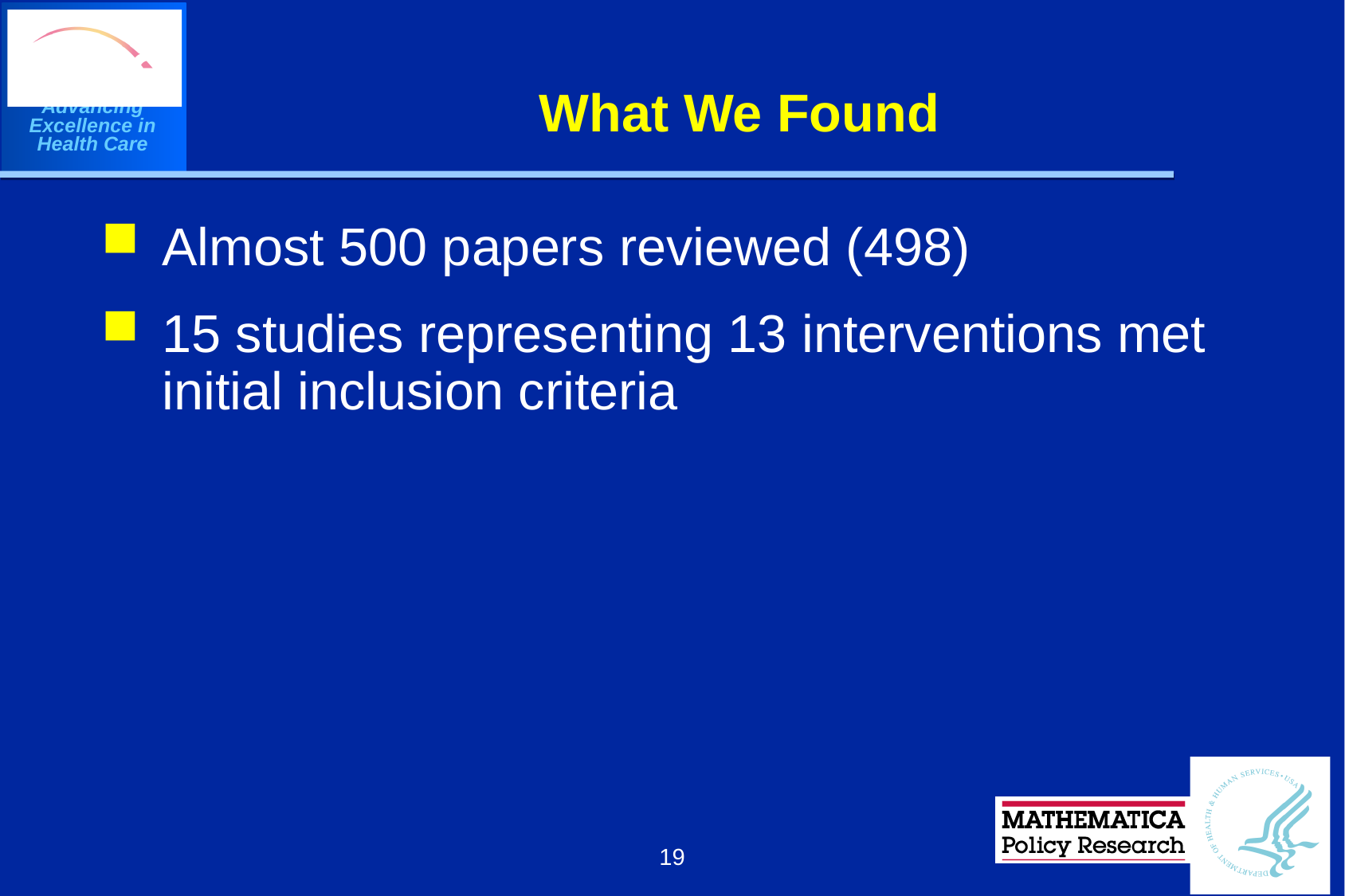

# What We Found
Almost 500 papers reviewed (498)
15 studies representing 13 interventions met initial inclusion criteria
19